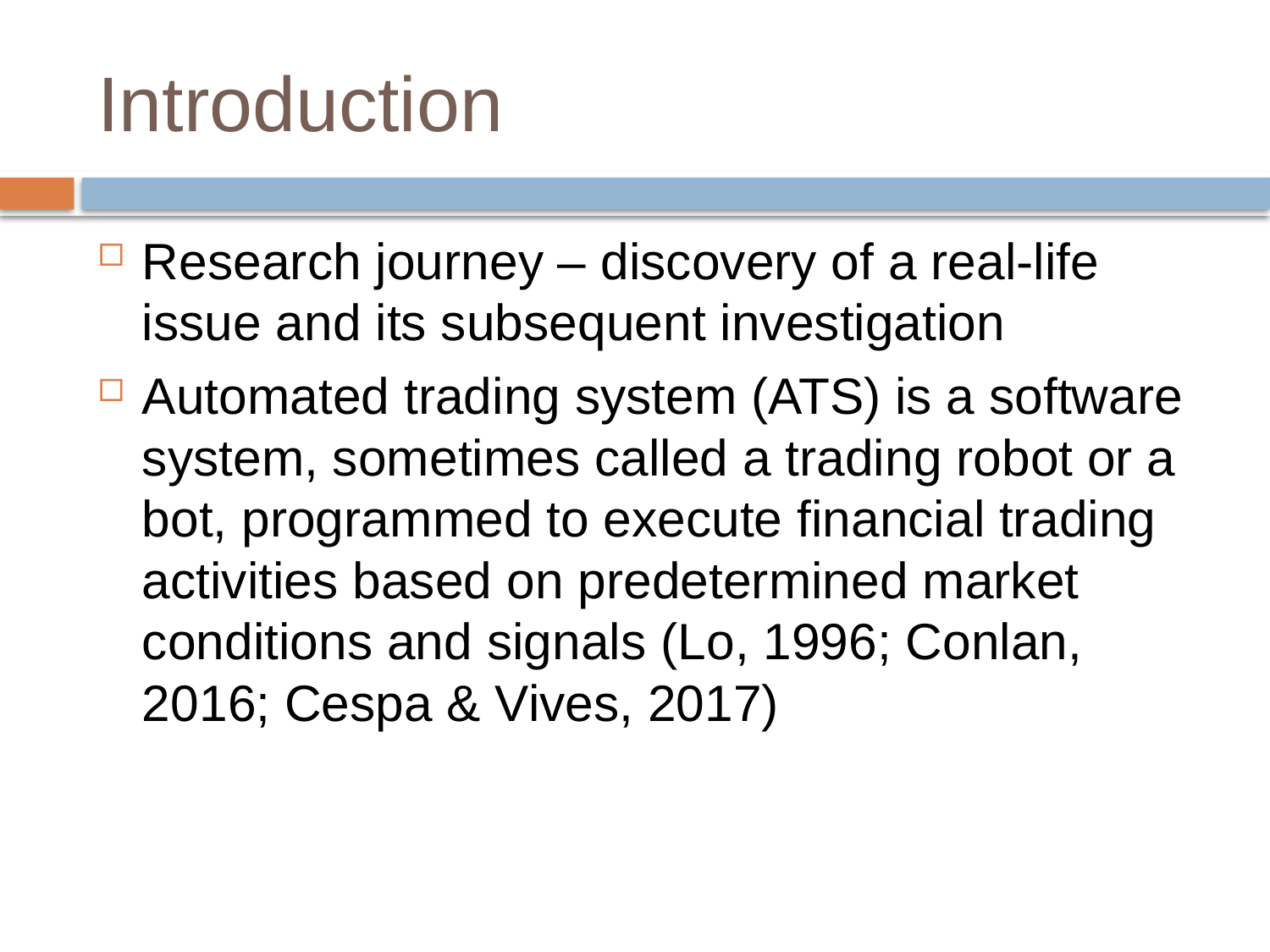

# Introduction
Research journey – discovery of a real-life issue and its subsequent investigation
Automated trading system (ATS) is a software system, sometimes called a trading robot or a bot, programmed to execute financial trading activities based on predetermined market conditions and signals (Lo, 1996; Conlan, 2016; Cespa & Vives, 2017)